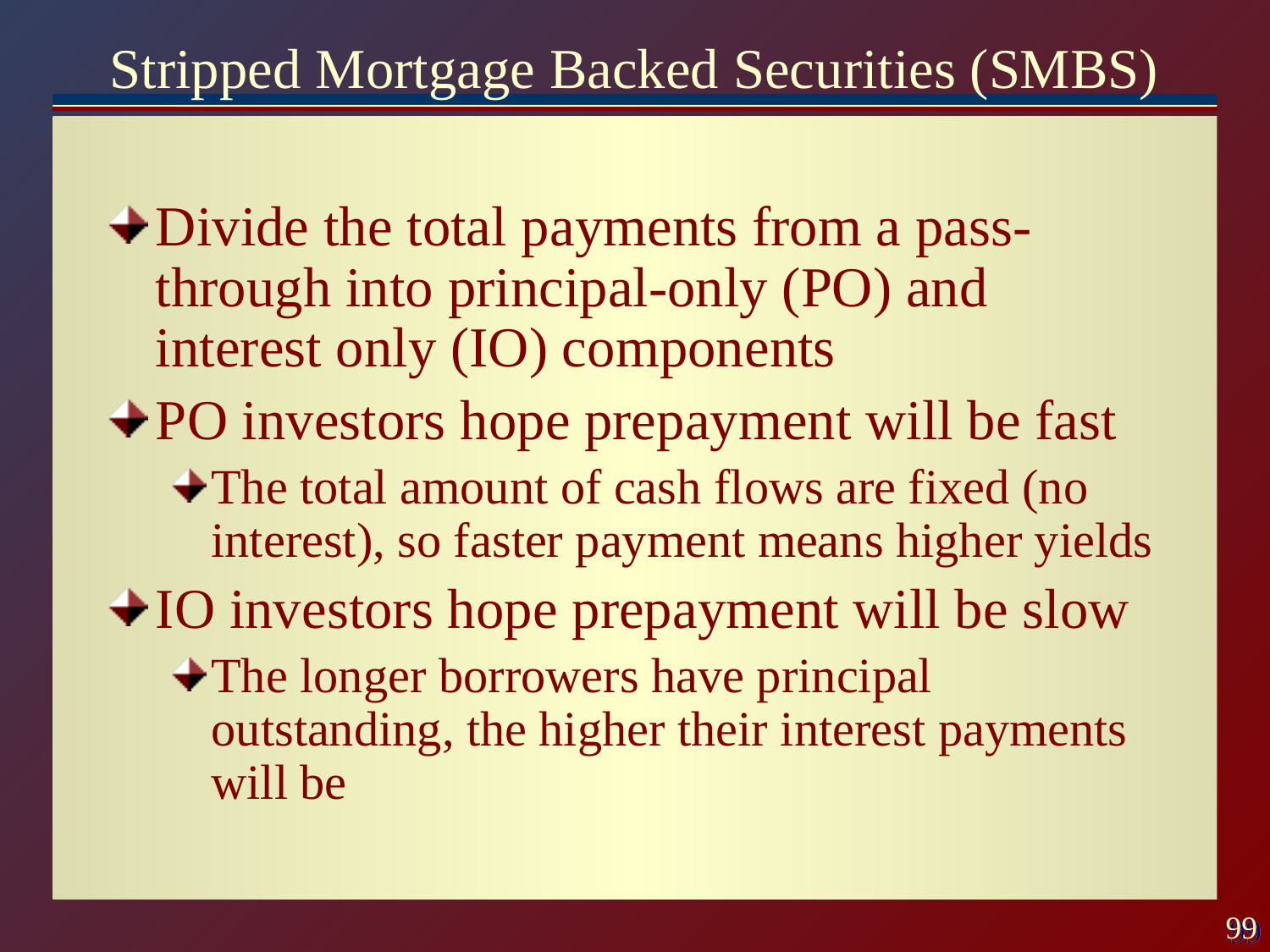

# Stripped Mortgage Backed Securities (SMBS)
Divide the total payments from a pass-through into principal-only (PO) and interest only (IO) components
PO investors hope prepayment will be fast
The total amount of cash flows are fixed (no interest), so faster payment means higher yields
IO investors hope prepayment will be slow
The longer borrowers have principal outstanding, the higher their interest payments will be